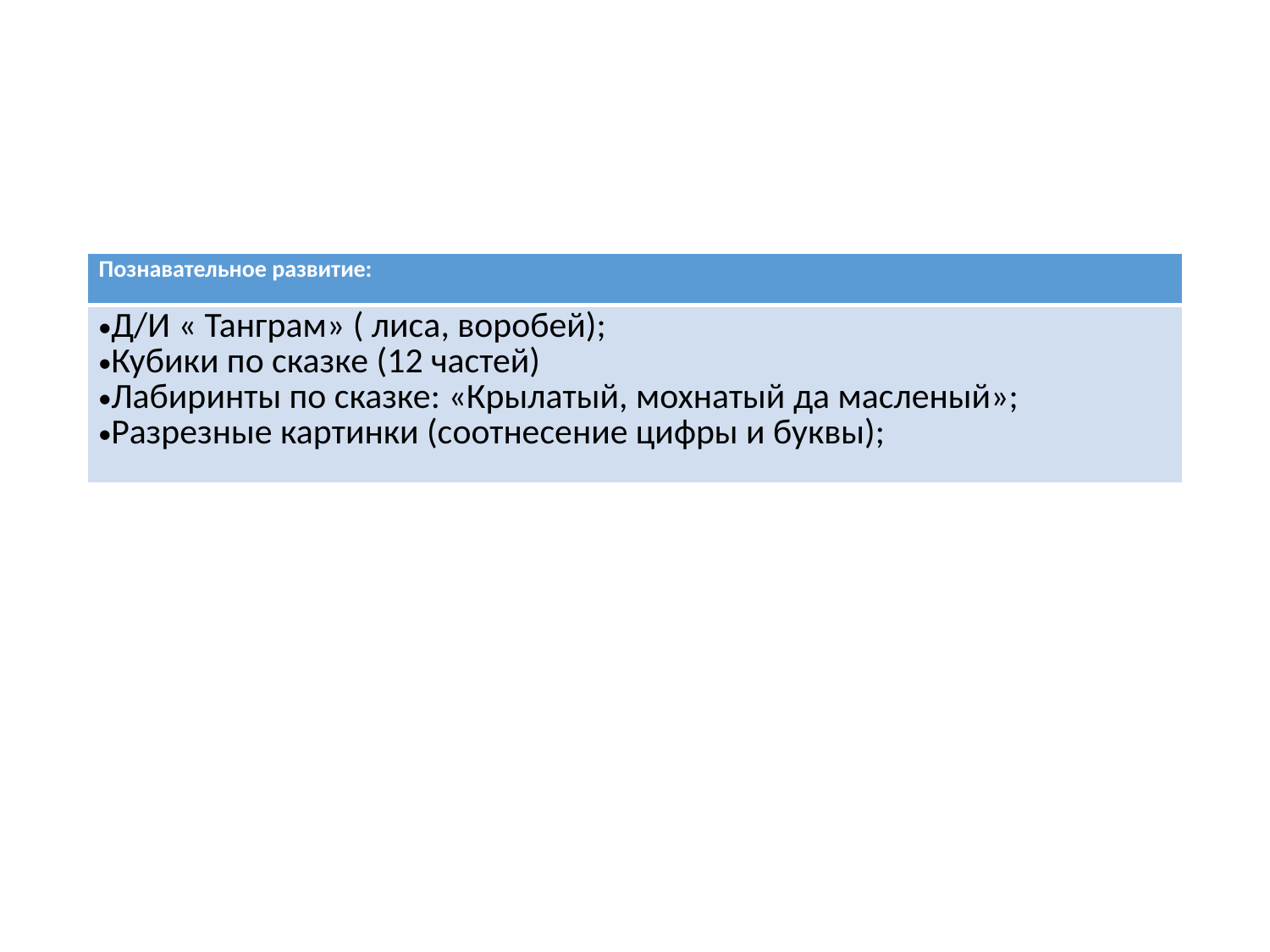

#
| Познавательное развитие: |
| --- |
| Д/И « Танграм» ( лиса, воробей); Кубики по сказке (12 частей) Лабиринты по сказке: «Крылатый, мохнатый да масленый»; Разрезные картинки (соотнесение цифры и буквы); |